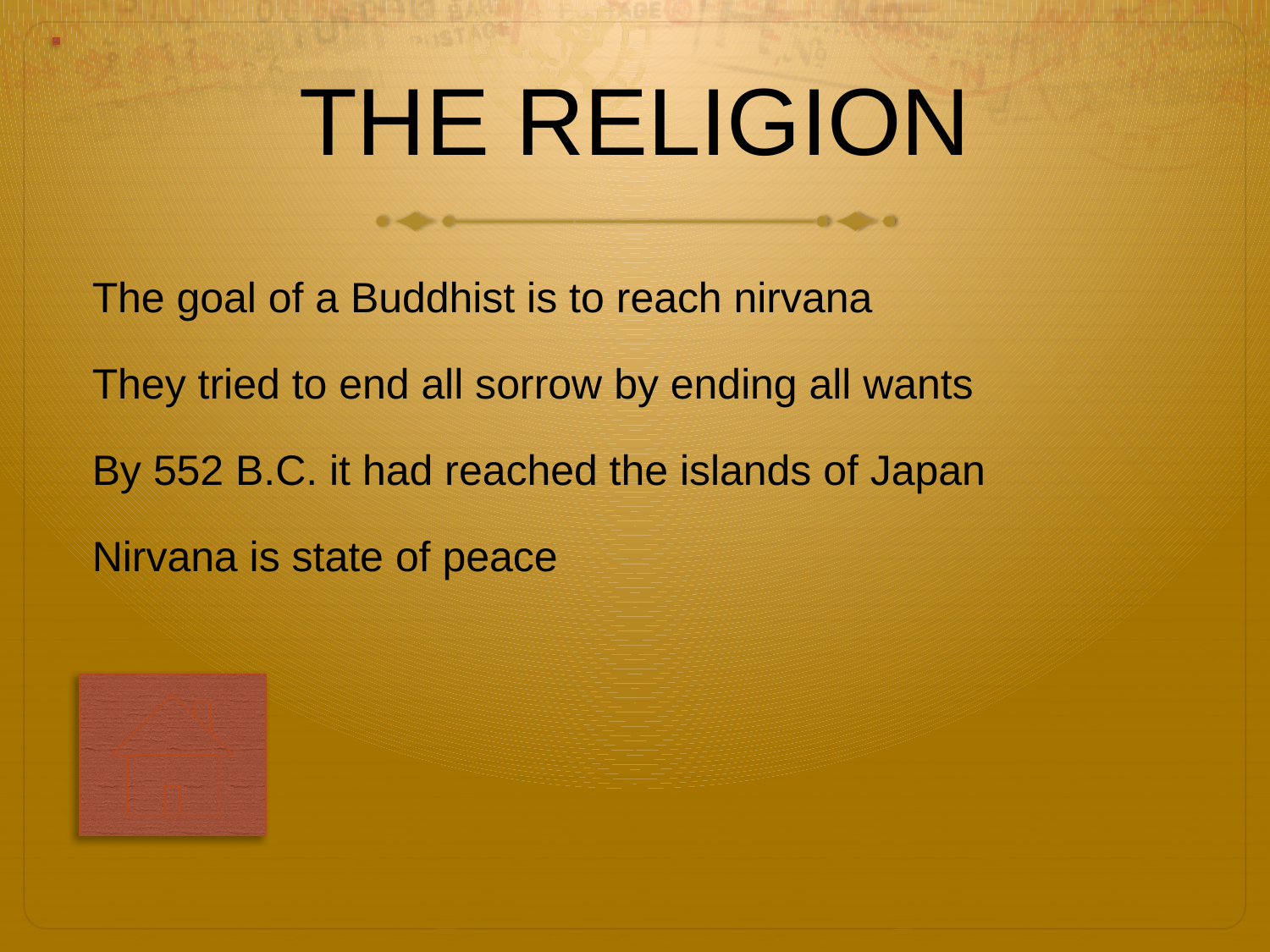

# THE RELIGION
The goal of a Buddhist is to reach nirvana
They tried to end all sorrow by ending all wants
By 552 B.C. it had reached the islands of Japan
Nirvana is state of peace